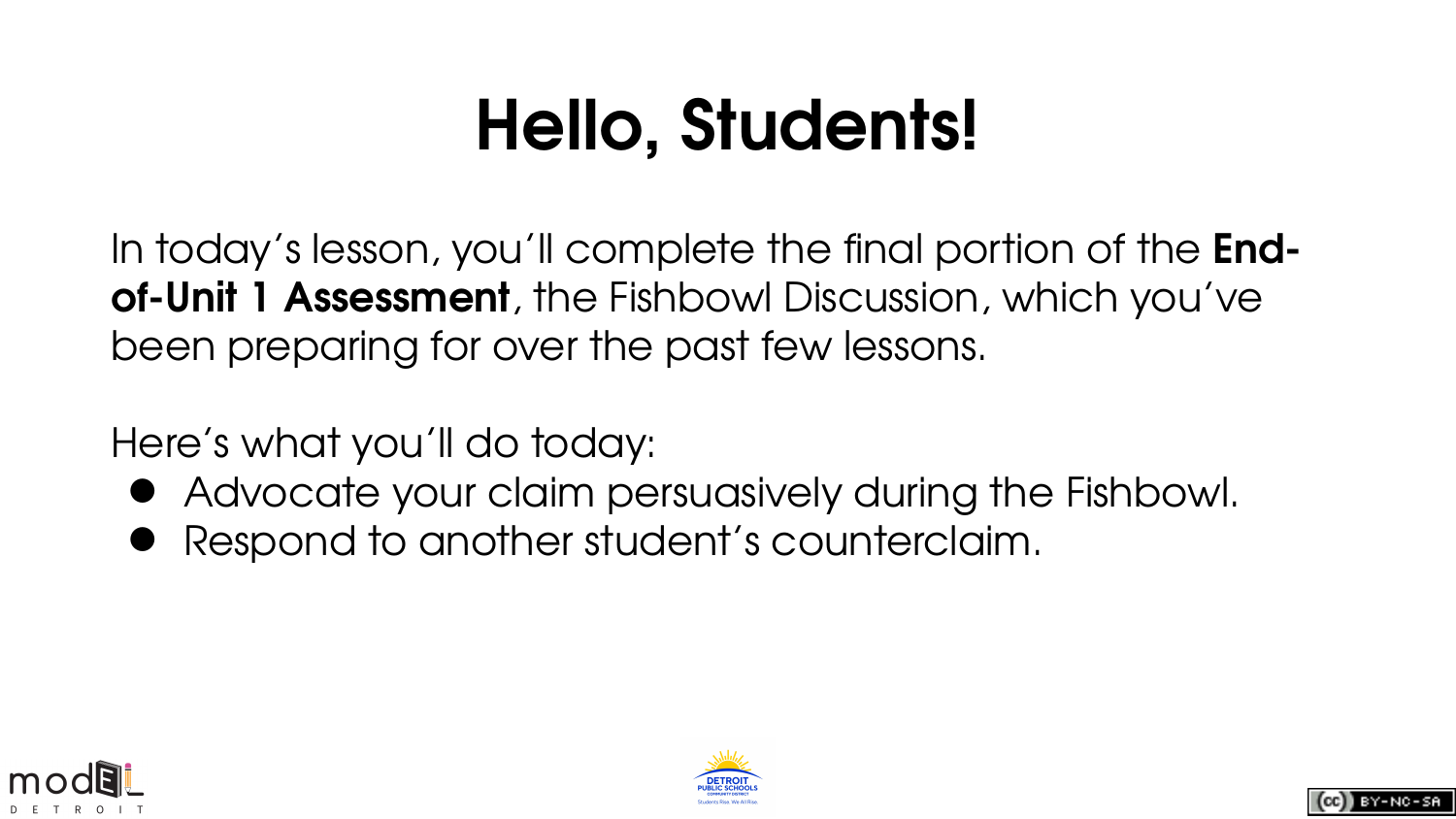

# Hello, Students!
In today’s lesson, you’ll complete the final portion of the End-of-Unit 1 Assessment, the Fishbowl Discussion, which you’ve been preparing for over the past few lessons.

Here’s what you’ll do today:
Advocate your claim persuasively during the Fishbowl.
Respond to another student’s counterclaim.